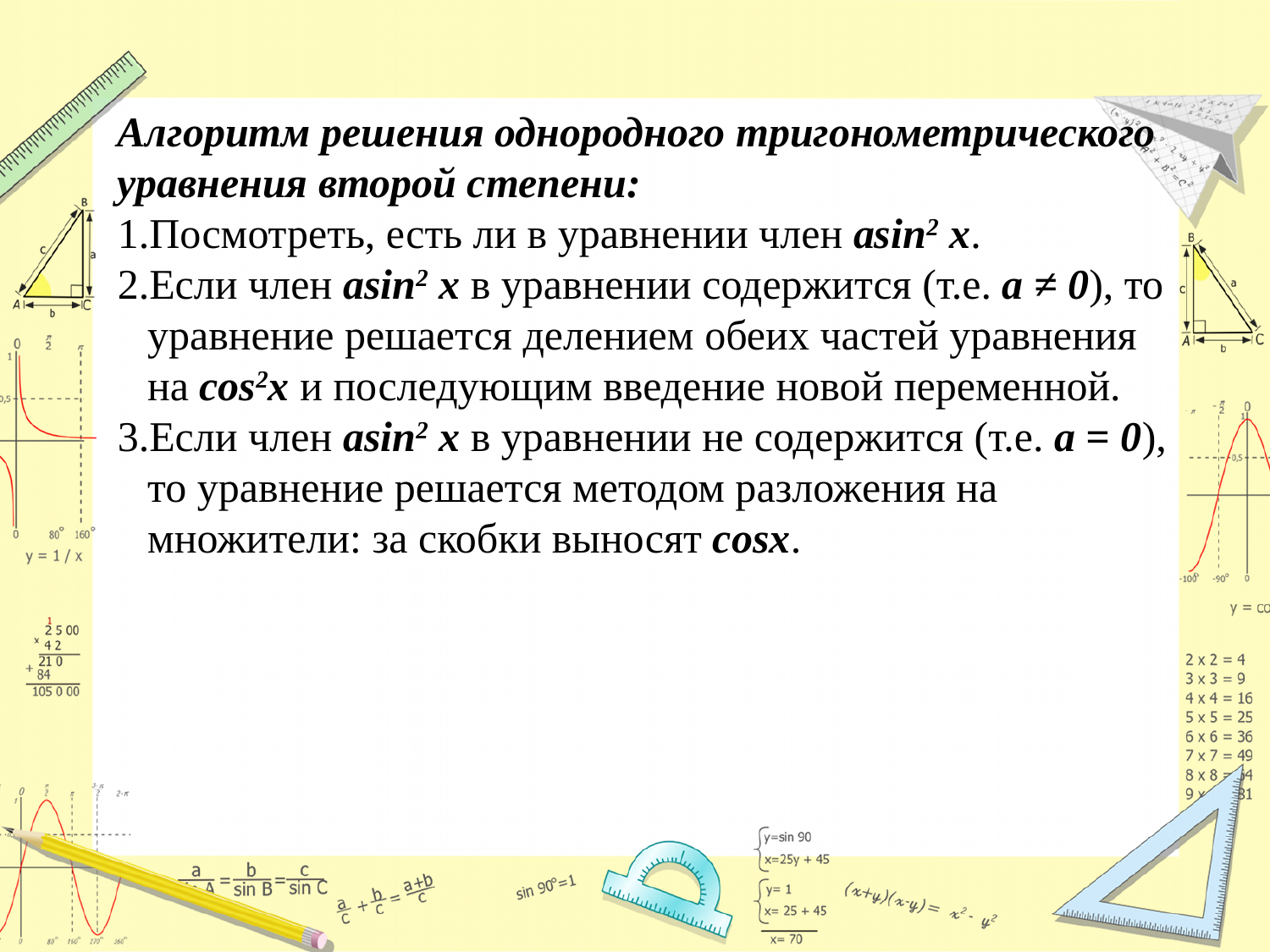

Алгоритм решения однородного тригонометрического уравнения второй степени:
Посмотреть, есть ли в уравнении член asin2 x.
Если член asin2 x в уравнении содержится (т.е. а ≠ 0), то уравнение решается делением обеих частей уравнения на cos2x и последующим введение новой переменной.
Если член asin2 x в уравнении не содержится (т.е. а = 0), то уравнение решается методом разложения на множители: за скобки выносят cosx.